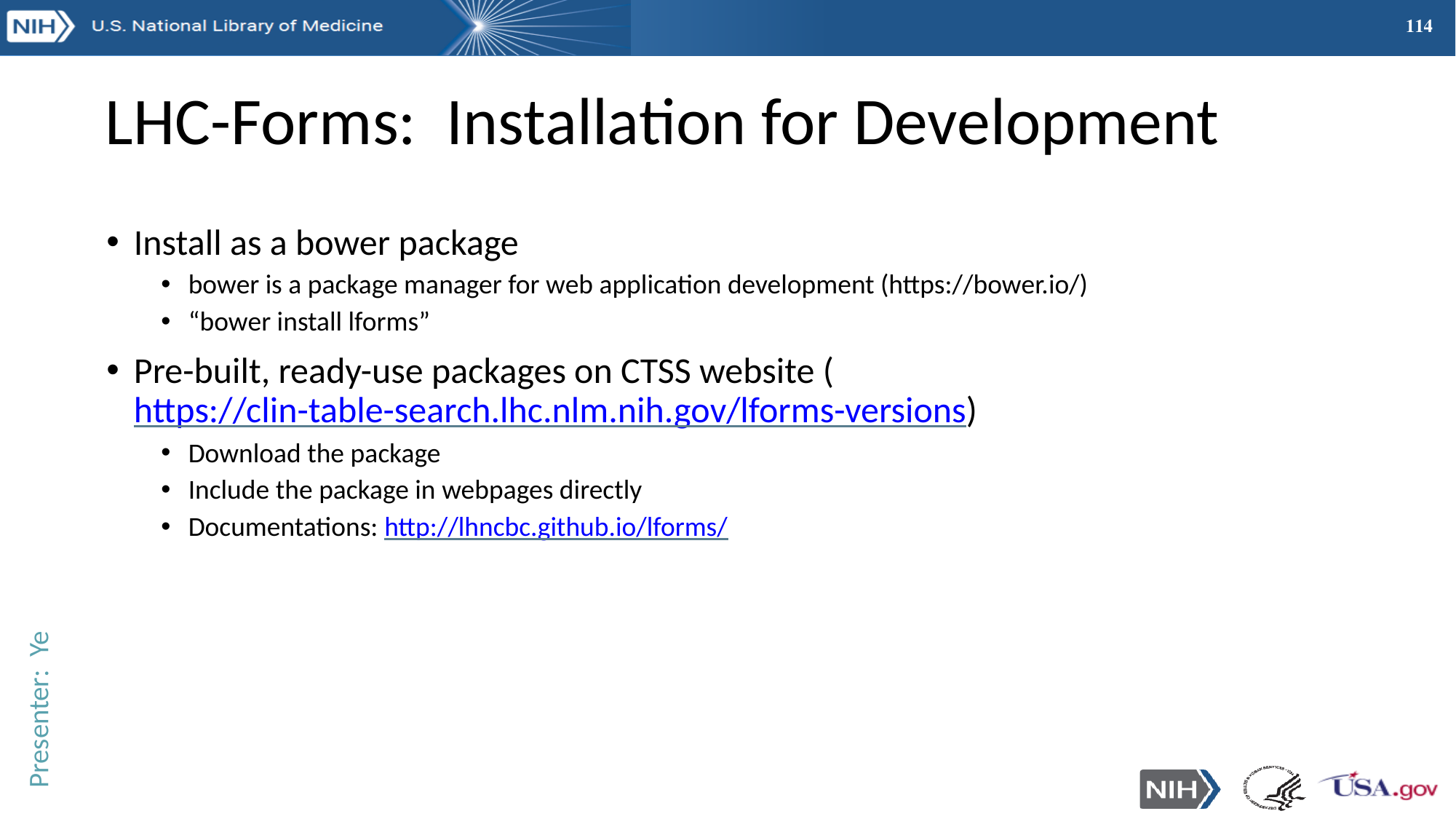

# LHC-Forms:  Installation for Development
Install as a bower package
bower is a package manager for web application development (https://bower.io/)
“bower install lforms”
Pre-built, ready-use packages on CTSS website (https://clin-table-search.lhc.nlm.nih.gov/lforms-versions)
Download the package
Include the package in webpages directly
Documentations: http://lhncbc.github.io/lforms/
Presenter:  Ye